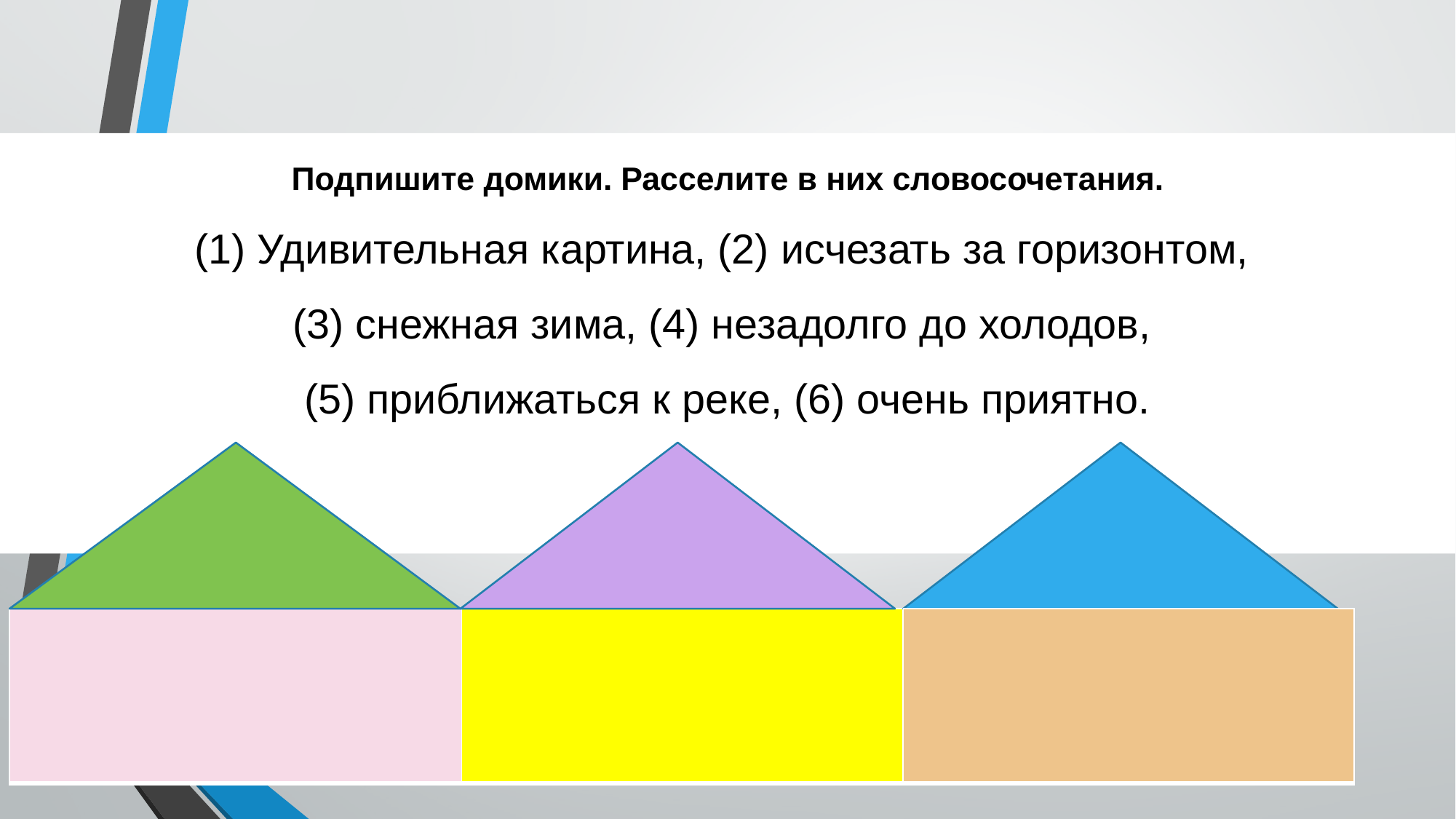

# Подпишите домики. Расселите в них словосочетания. (1) Удивительная картина, (2) исчезать за горизонтом, (3) снежная зима, (4) незадолго до холодов, (5) приближаться к реке, (6) очень приятно.

|  |
| --- |
|  |  |
| --- | --- |